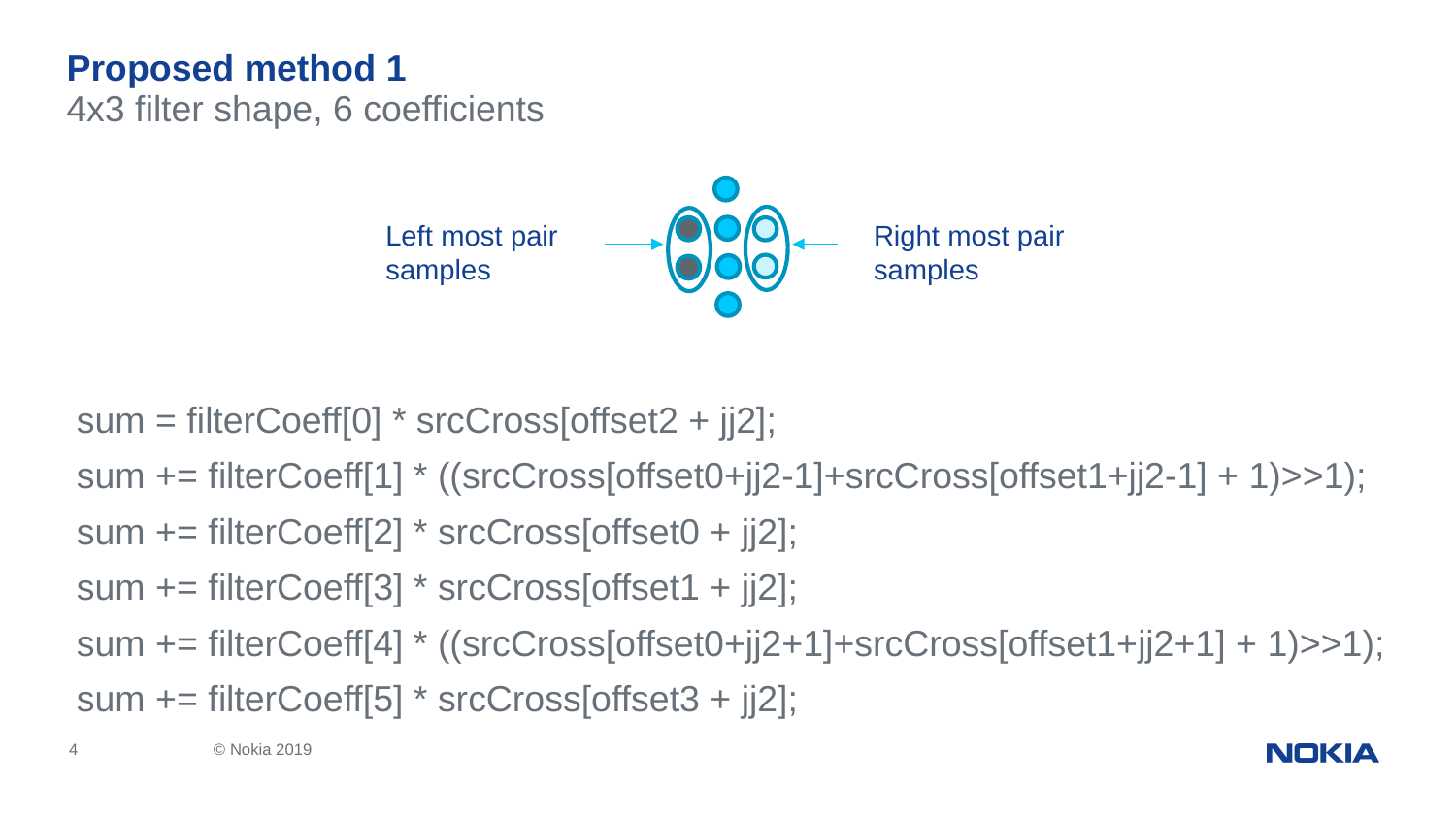

# Proposed method 1
4x3 filter shape, 6 coefficients

 sum = filterCoeff[0] * srcCross[offset2 + jj2];
 sum += filterCoeff[1] * ((srcCross[offset0+jj2-1]+srcCross[offset1+jj2-1] + 1)>>1);
 sum += filterCoeff[2] * srcCross[offset0 + jj2];
 sum += filterCoeff[3] * srcCross[offset1 + jj2];
 sum += filterCoeff[4] * ((srcCross[offset0+jj2+1]+srcCross[offset1+jj2+1] + 1)>>1);
 sum += filterCoeff[5] * srcCross[offset3 + jj2];

Left most pair samples
Right most pair samples